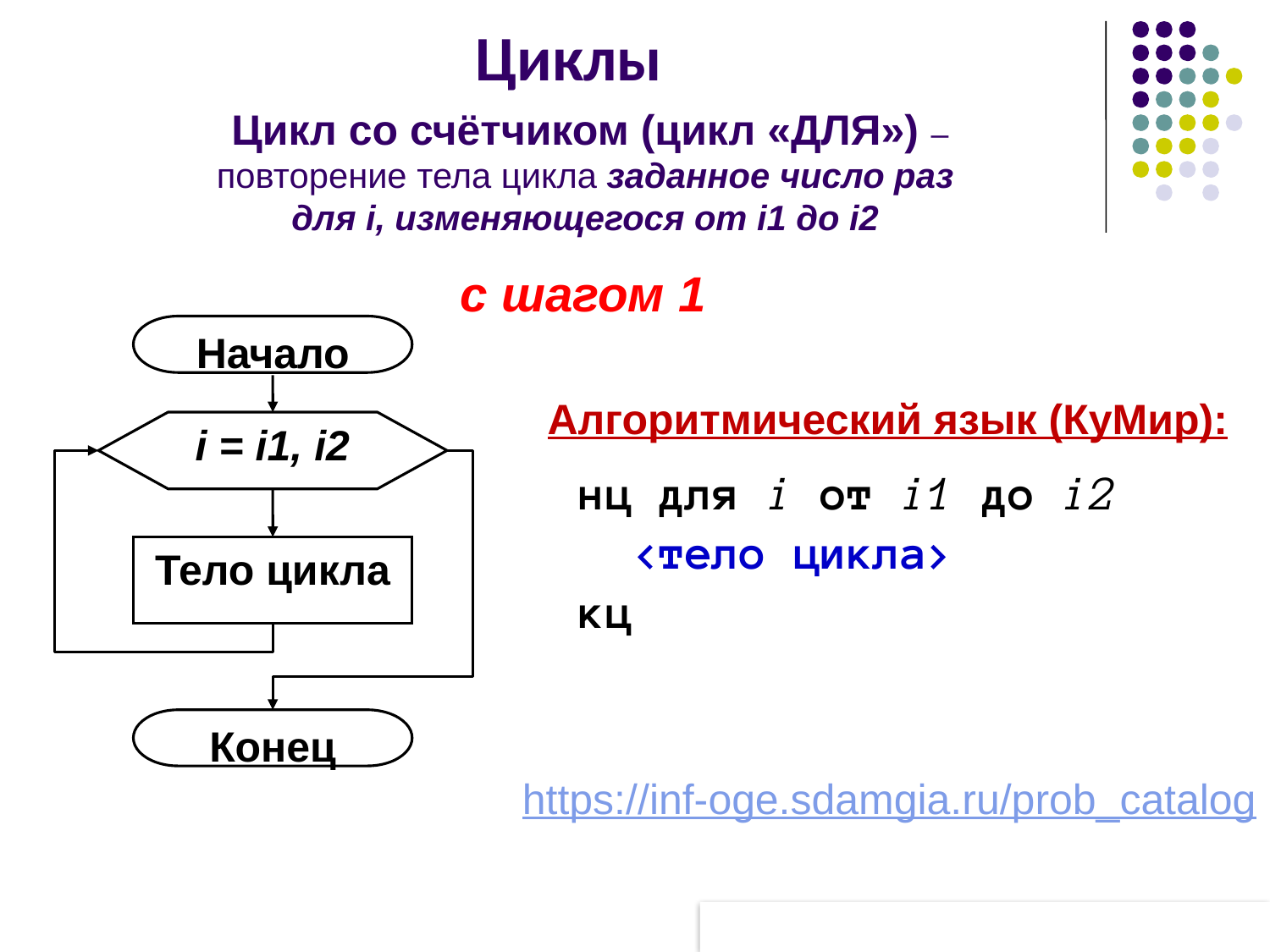

# Циклы
Цикл со счётчиком (цикл «ДЛЯ») –
повторение тела цикла заданное число раз
для i, изменяющегося от i1 до i2
c шагом 1
Начало

i = i1, i2

Тело цикла
Конец
Алгоритмический язык (КуМир):
нц для i от i1 до i2
  <тело цикла>
кц
https://inf-oge.sdamgia.ru/prob_catalog